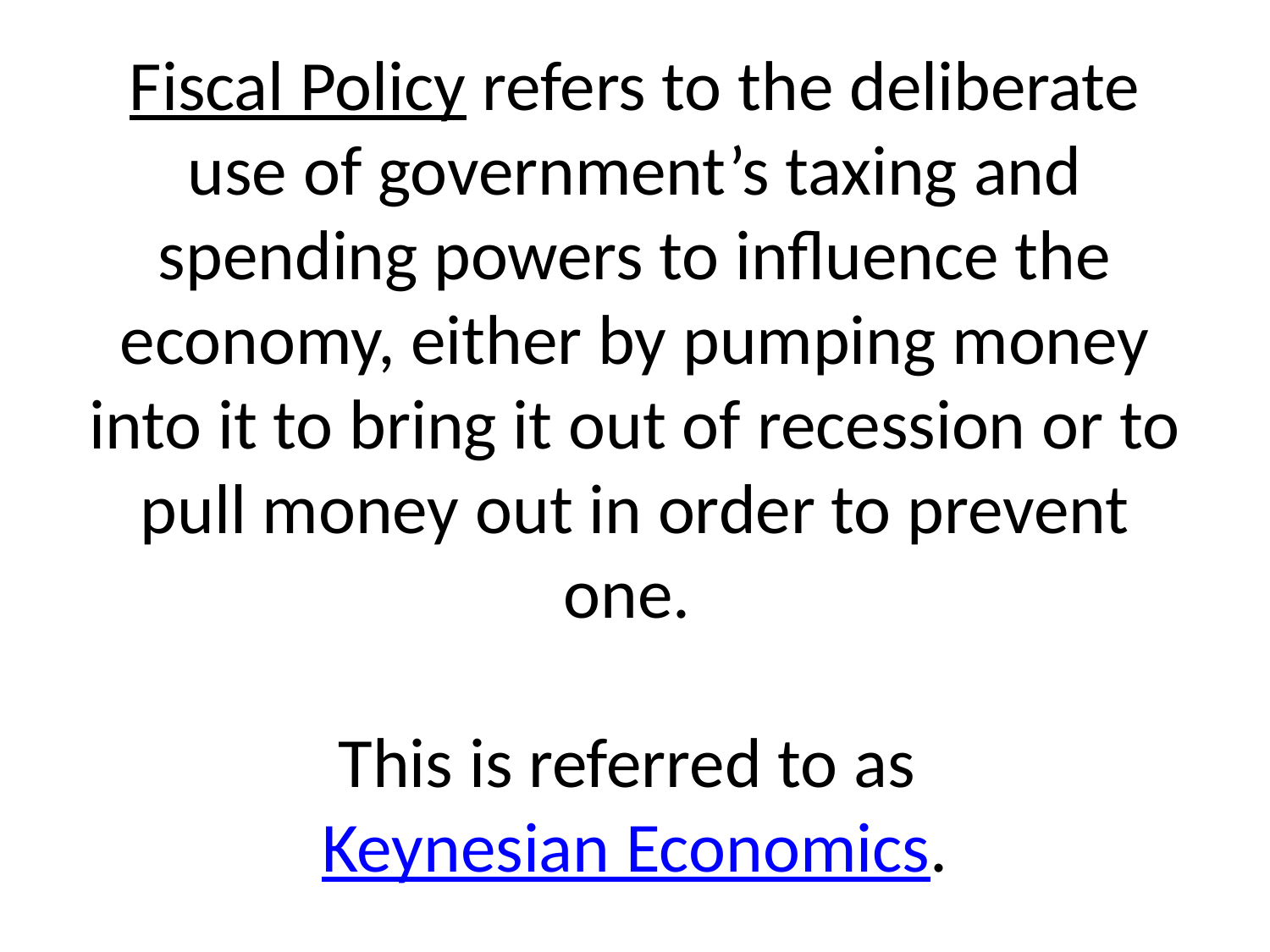

# Fiscal Policy refers to the deliberate use of government’s taxing and spending powers to influence the economy, either by pumping money into it to bring it out of recession or to pull money out in order to prevent one. This is referred to as Keynesian Economics.